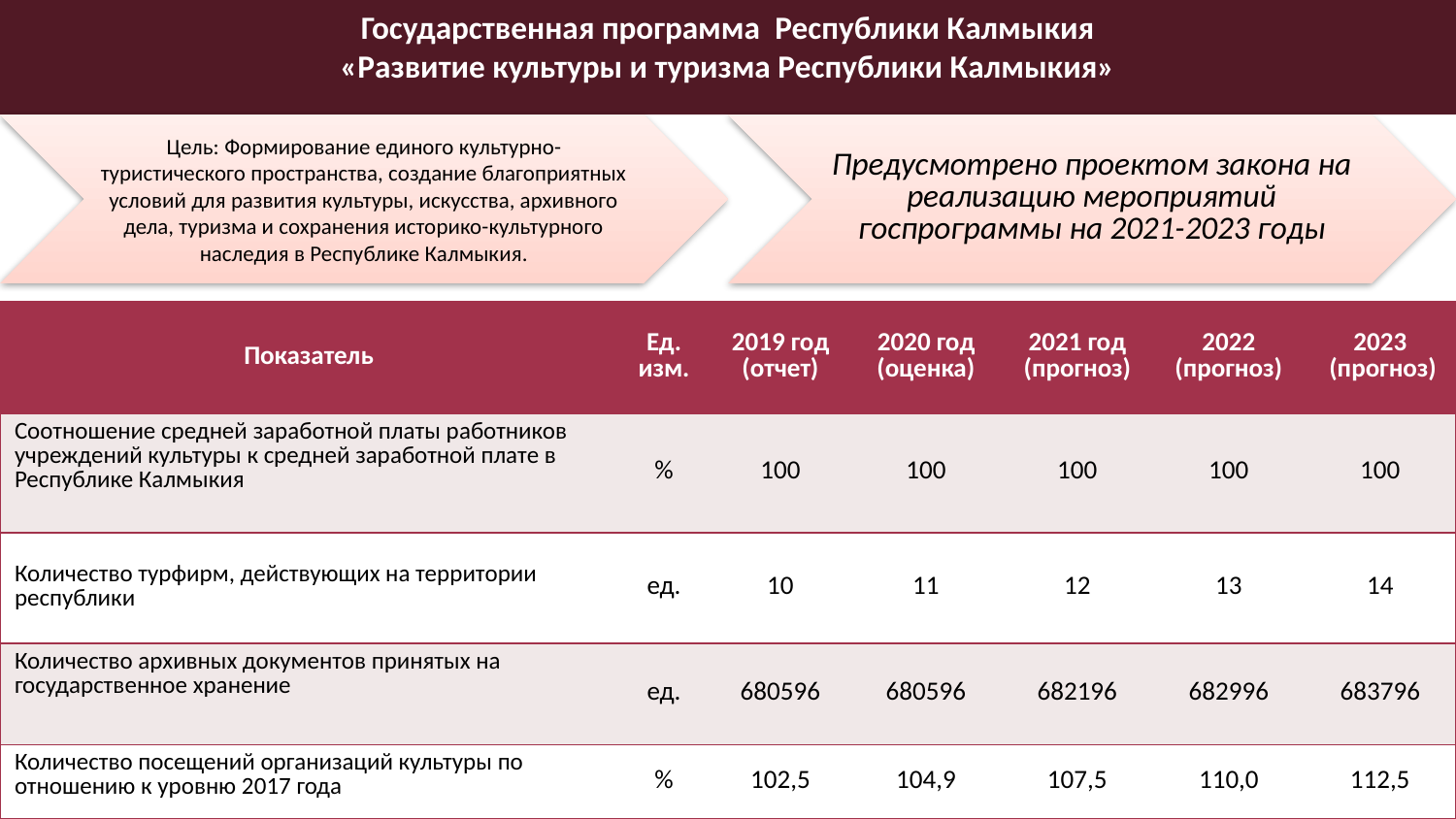

Государственная программа  Республики Калмыкия
«Развитие культуры и туризма Республики Калмыкия»
Цель: Формирование единого культурно-туристического пространства, создание благоприятных условий для развития культуры, искусства, архивного дела, туризма и сохранения историко-культурного наследия в Республике Калмыкия.
Предусмотрено проектом закона на реализацию мероприятий госпрограммы на 2021-2023 годы
| Показатель | Ед. изм. | 2019 год (отчет) | 2020 год (оценка) | 2021 год (прогноз) | 2022 (прогноз) | 2023 (прогноз) |
| --- | --- | --- | --- | --- | --- | --- |
| Соотношение средней заработной платы работников учреждений культуры к средней заработной плате в Республике Калмыкия | % | 100 | 100 | 100 | 100 | 100 |
| Количество турфирм, действующих на территории республики | ед. | 10 | 11 | 12 | 13 | 14 |
| Количество архивных документов принятых на государственное хранение | ед. | 680596 | 680596 | 682196 | 682996 | 683796 |
| Количество посещений организаций культуры по отношению к уровню 2017 года | % | 102,5 | 104,9 | 107,5 | 110,0 | 112,5 |